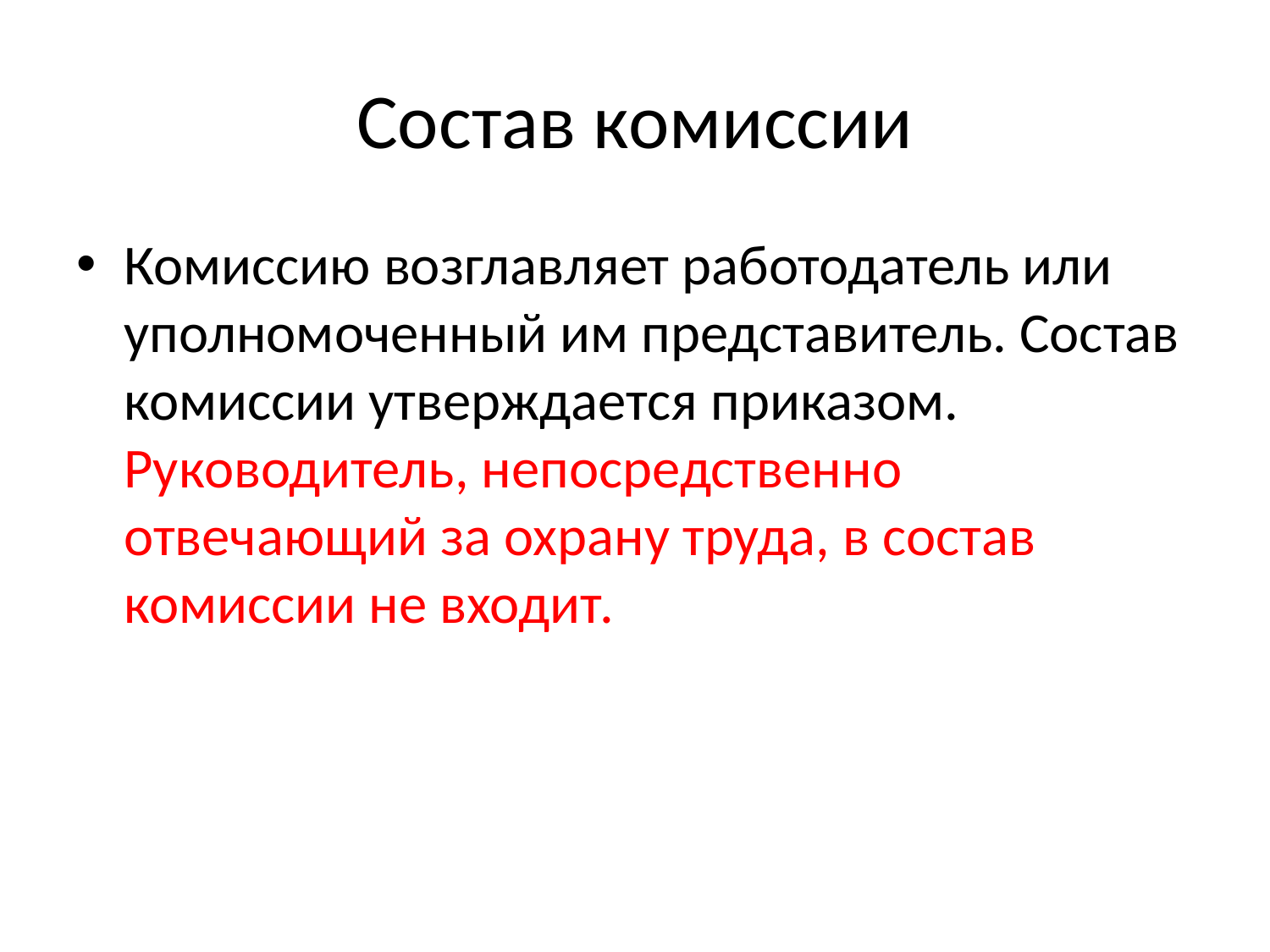

# Состав комиссии
Комиссию возглавляет работодатель или уполномоченный им представитель. Состав комиссии утверждается приказом. Руководитель, непосредственно отвечающий за охрану труда, в состав комиссии не входит.